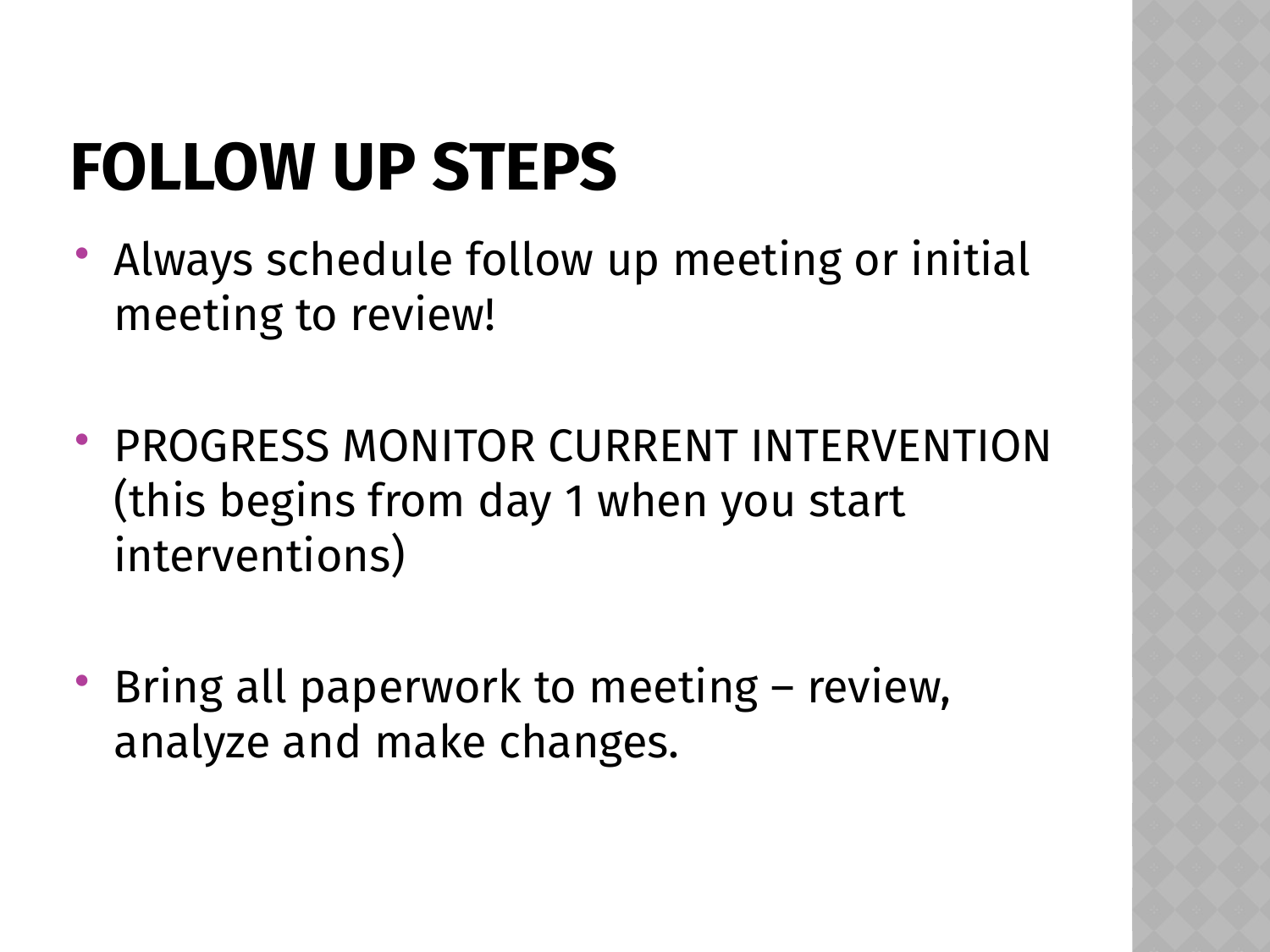

# Follow up steps
Always schedule follow up meeting or initial meeting to review!

PROGRESS MONITOR CURRENT INTERVENTION (this begins from day 1 when you start interventions)

Bring all paperwork to meeting – review, analyze and make changes.